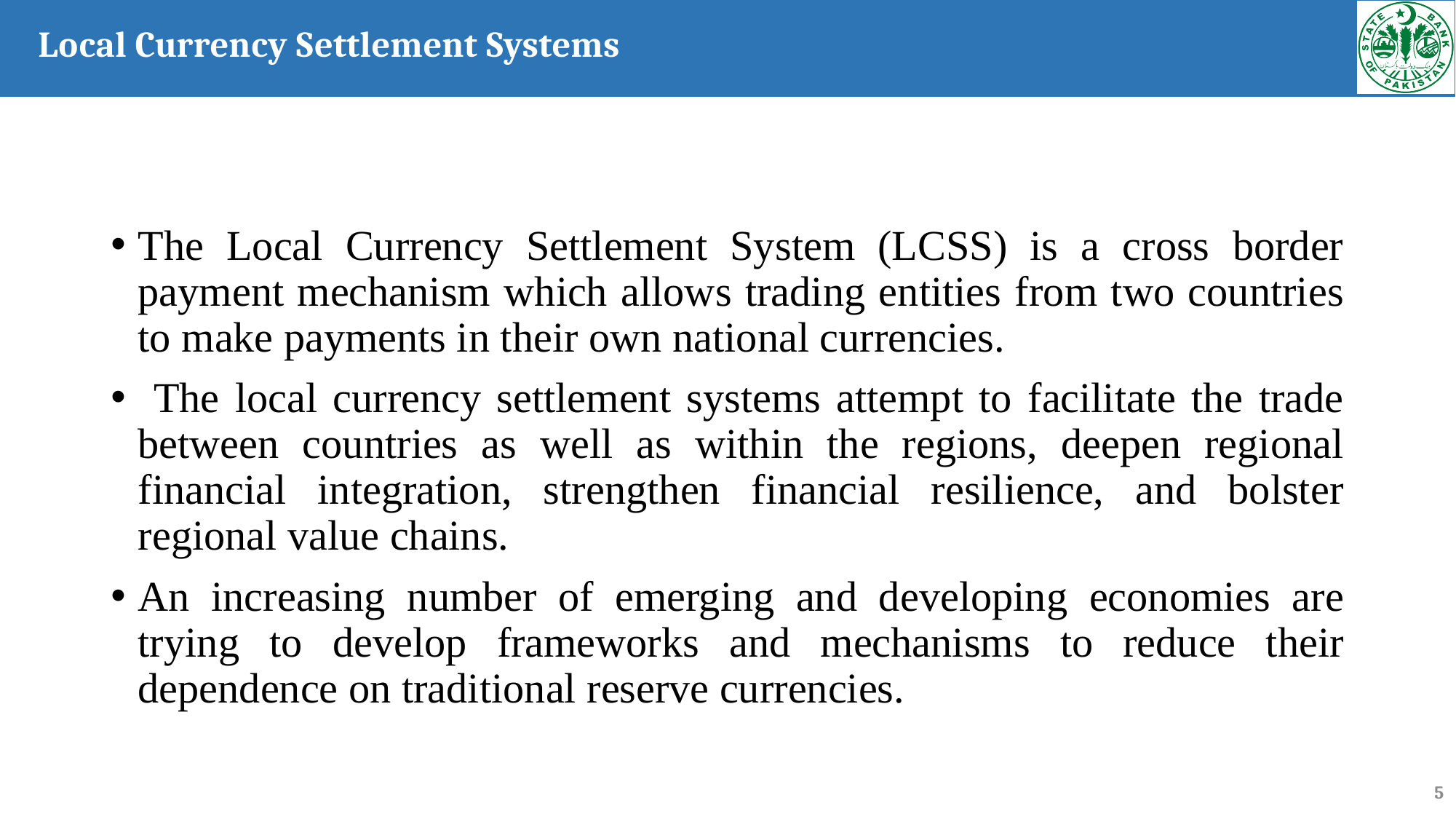

Local Currency Settlement Systems
The Local Currency Settlement System (LCSS) is a cross border payment mechanism which allows trading entities from two countries to make payments in their own national currencies.
 The local currency settlement systems attempt to facilitate the trade between countries as well as within the regions, deepen regional financial integration, strengthen financial resilience, and bolster regional value chains.
An increasing number of emerging and developing economies are trying to develop frameworks and mechanisms to reduce their dependence on traditional reserve currencies.
5